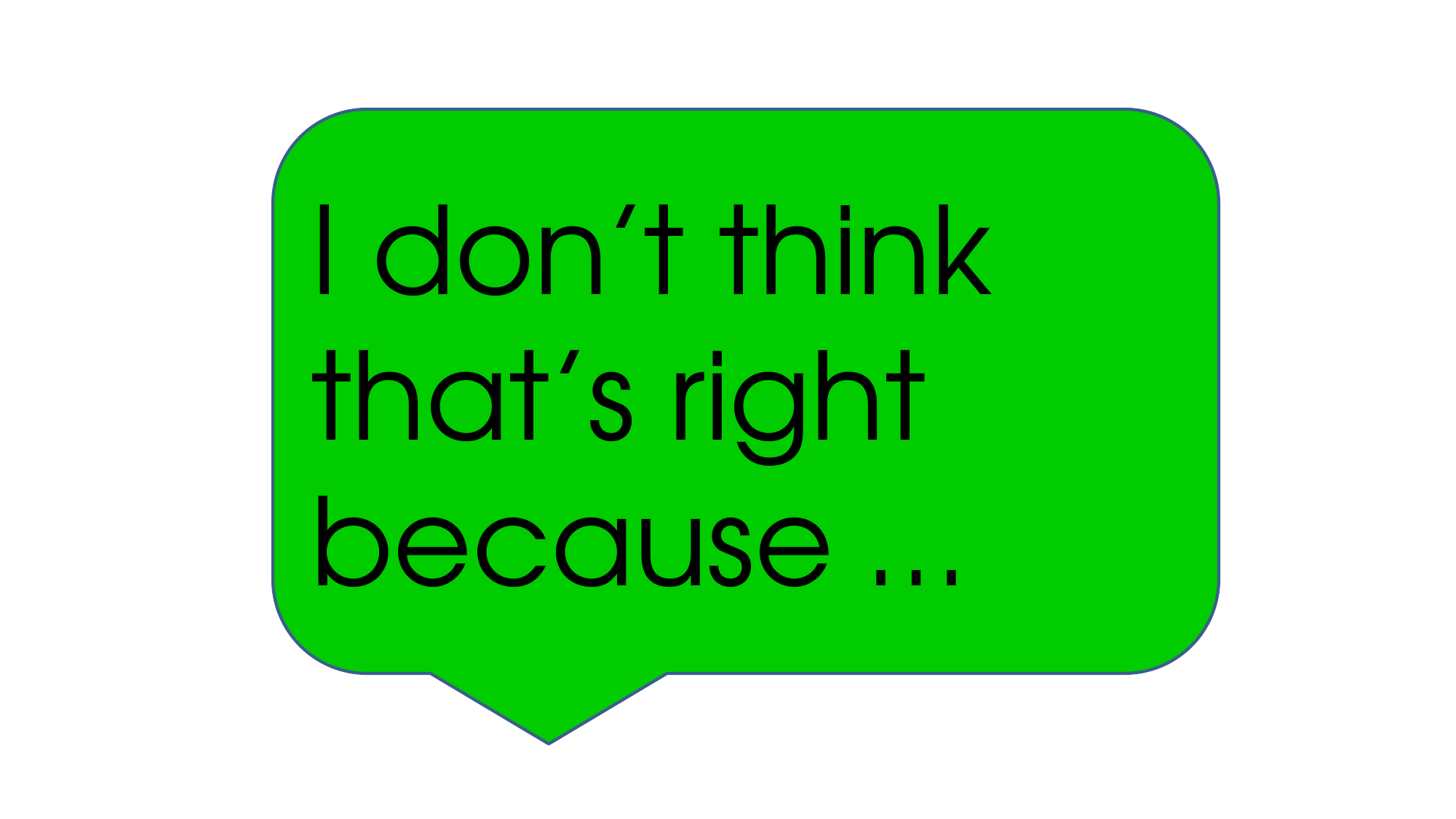

I don’t think that’s right because …